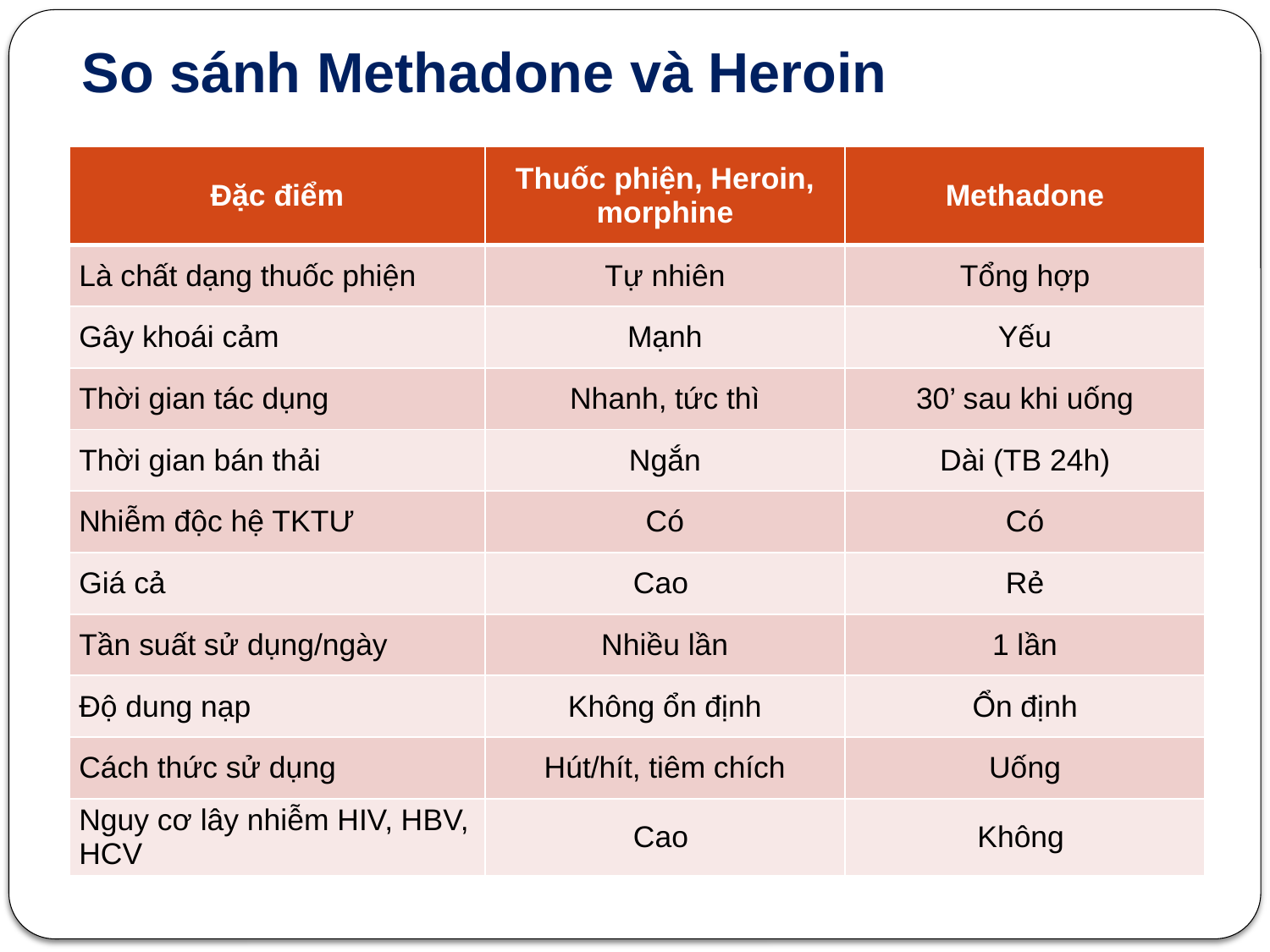

So sánh Methadone và Heroin
| Đặc điểm | Thuốc phiện, Heroin, morphine | Methadone |
| --- | --- | --- |
| Là chất dạng thuốc phiện | Tự nhiên | Tổng hợp |
| Gây khoái cảm | Mạnh | Yếu |
| Thời gian tác dụng | Nhanh, tức thì | 30’ sau khi uống |
| Thời gian bán thải | Ngắn | Dài (TB 24h) |
| Nhiễm độc hệ TKTƯ | Có | Có |
| Giá cả | Cao | Rẻ |
| Tần suất sử dụng/ngày | Nhiều lần | 1 lần |
| Độ dung nạp | Không ổn định | Ổn định |
| Cách thức sử dụng | Hút/hít, tiêm chích | Uống |
| Nguy cơ lây nhiễm HIV, HBV, HCV | Cao | Không |
19